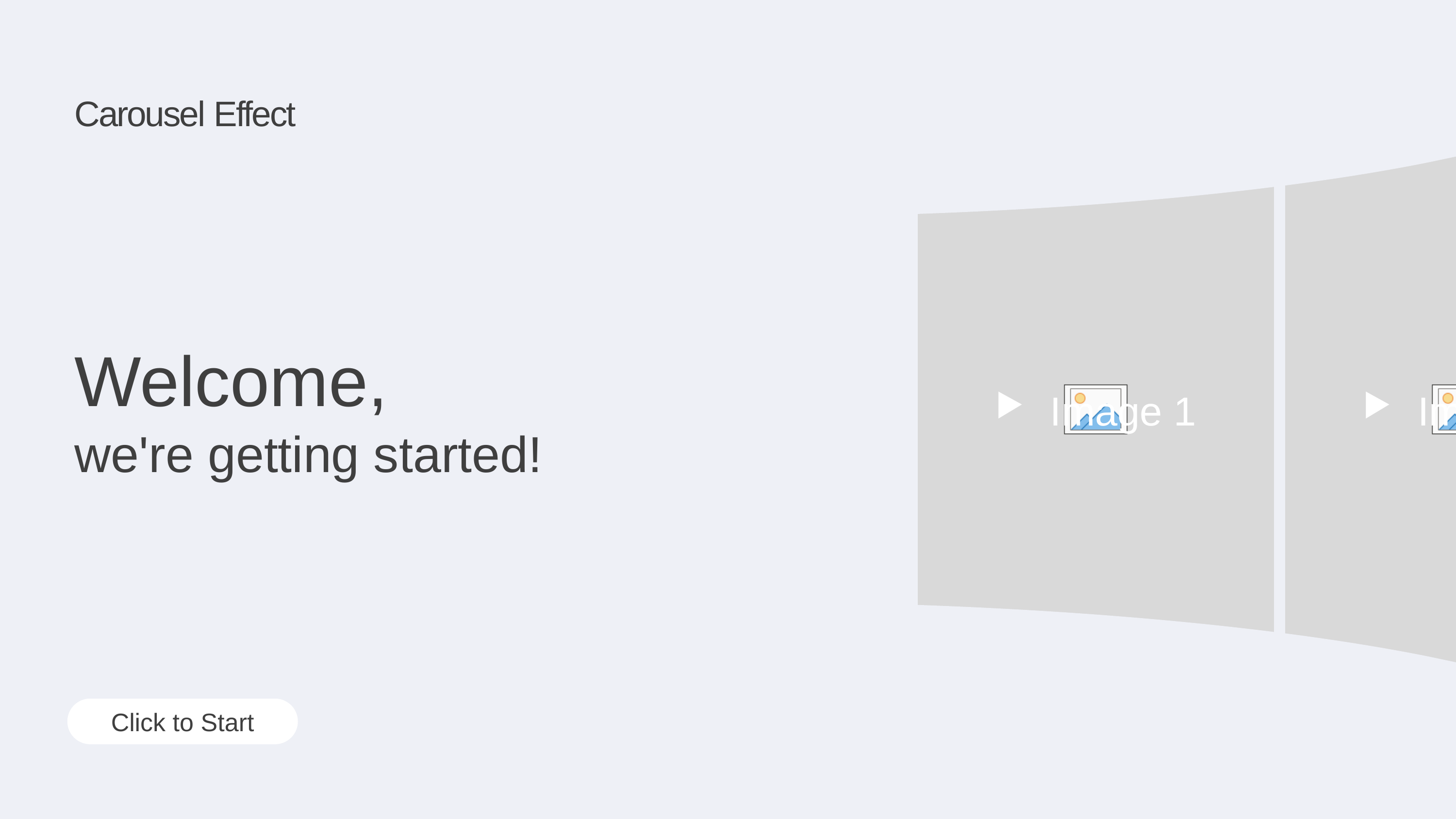

Carousel Effect

Welcome,
we're getting started!

Click to Start